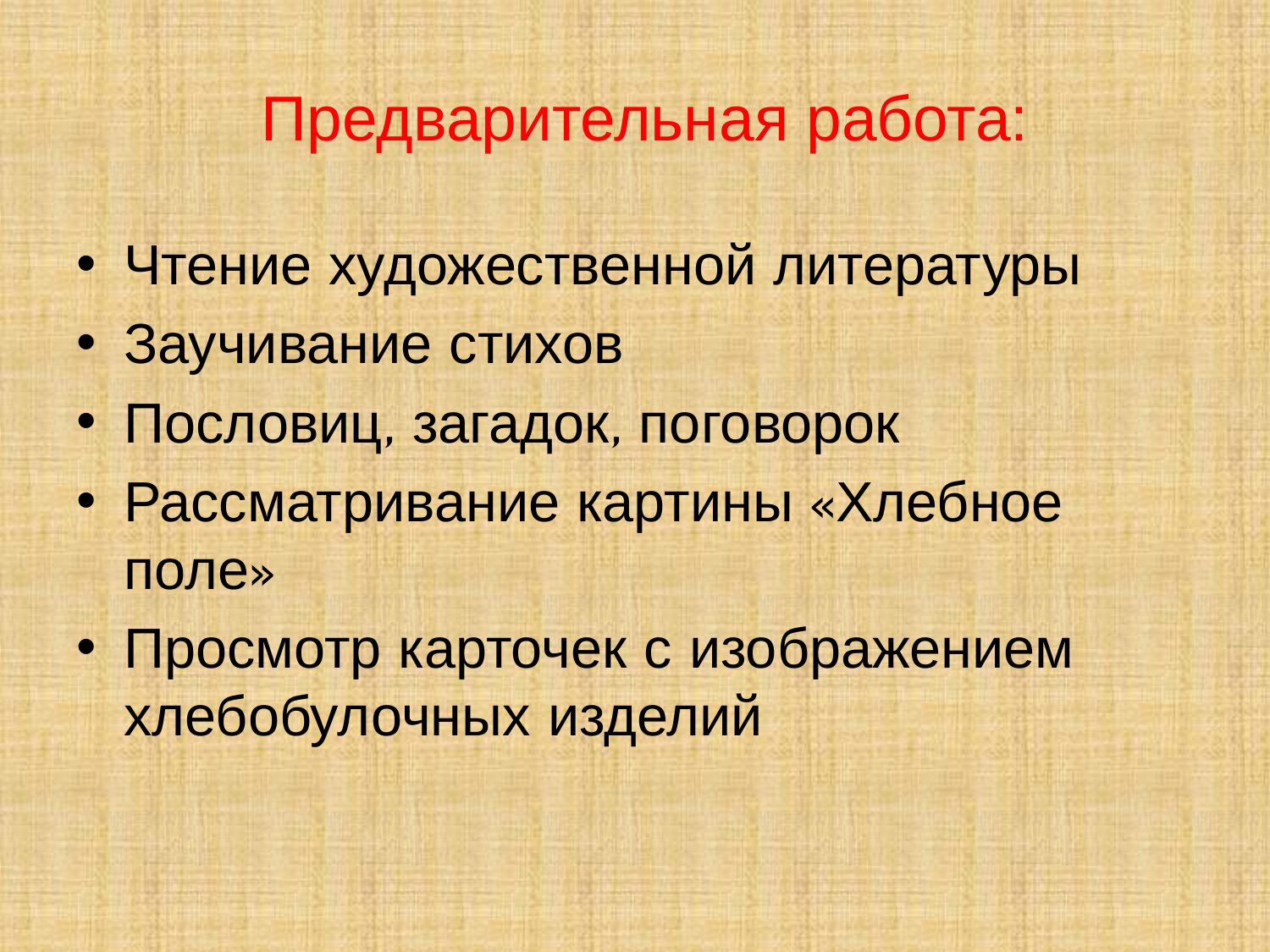

# Предварительная работа:
Чтение художественной литературы
Заучивание стихов
Пословиц, загадок, поговорок
Рассматривание картины «Хлебное поле»
Просмотр карточек с изображением хлебобулочных изделий